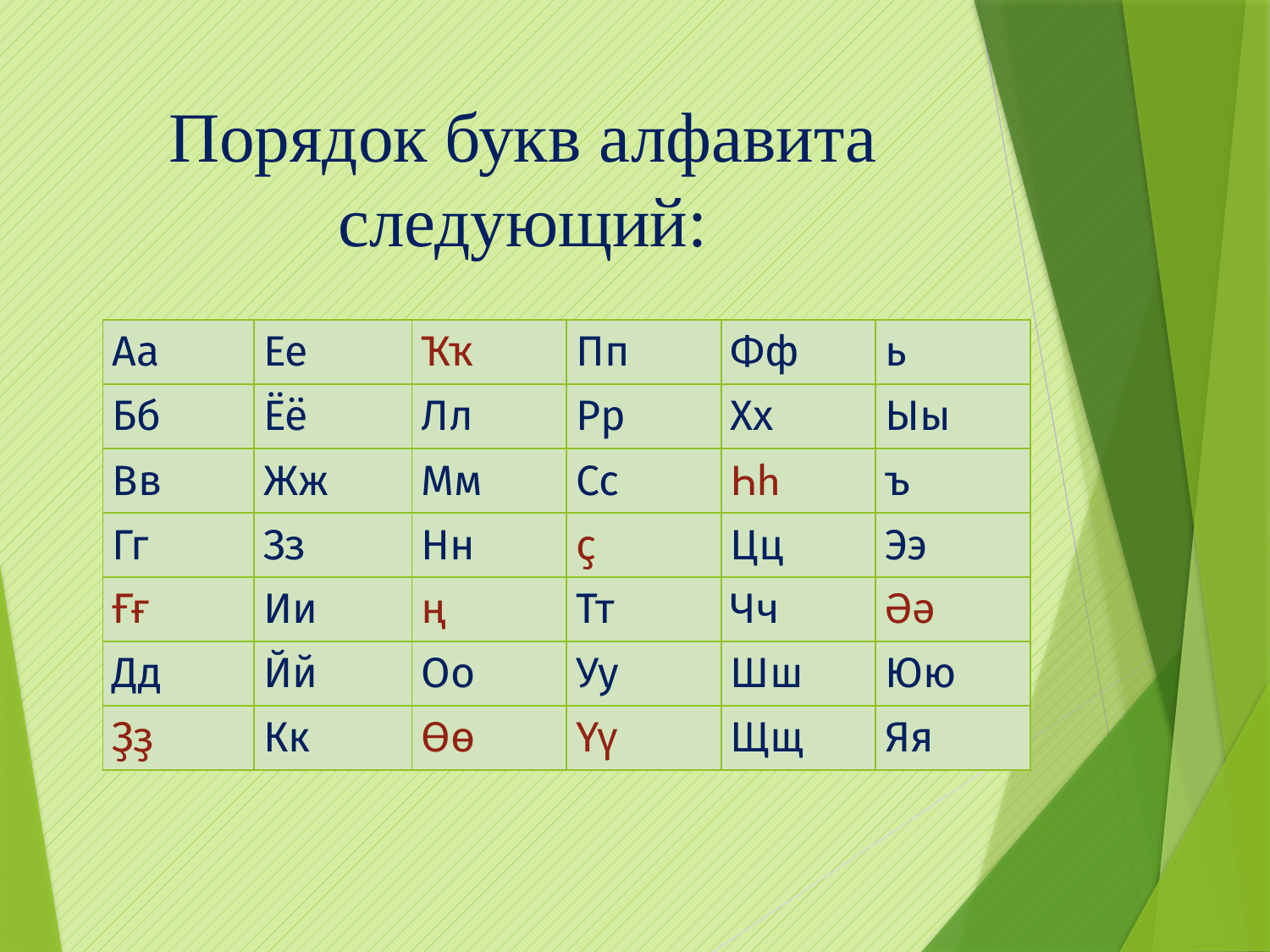

# Порядок букв алфавита следующий:
| Аа | Ее | Ҡҡ | Пп | Фф | ь |
| --- | --- | --- | --- | --- | --- |
| Бб | Ёё | Лл | Рр | Хх | Ыы |
| Вв | Жж | Мм | Сс | Һһ | ъ |
| Гг | Зз | Нн | ҫ | Цц | Ээ |
| Ғғ | Ии | ң | Тт | Чч | Әә |
| Дд | Йй | Оо | Уу | Шш | Юю |
| Ҙҙ | Кк | Өө | Үү | Щщ | Яя |